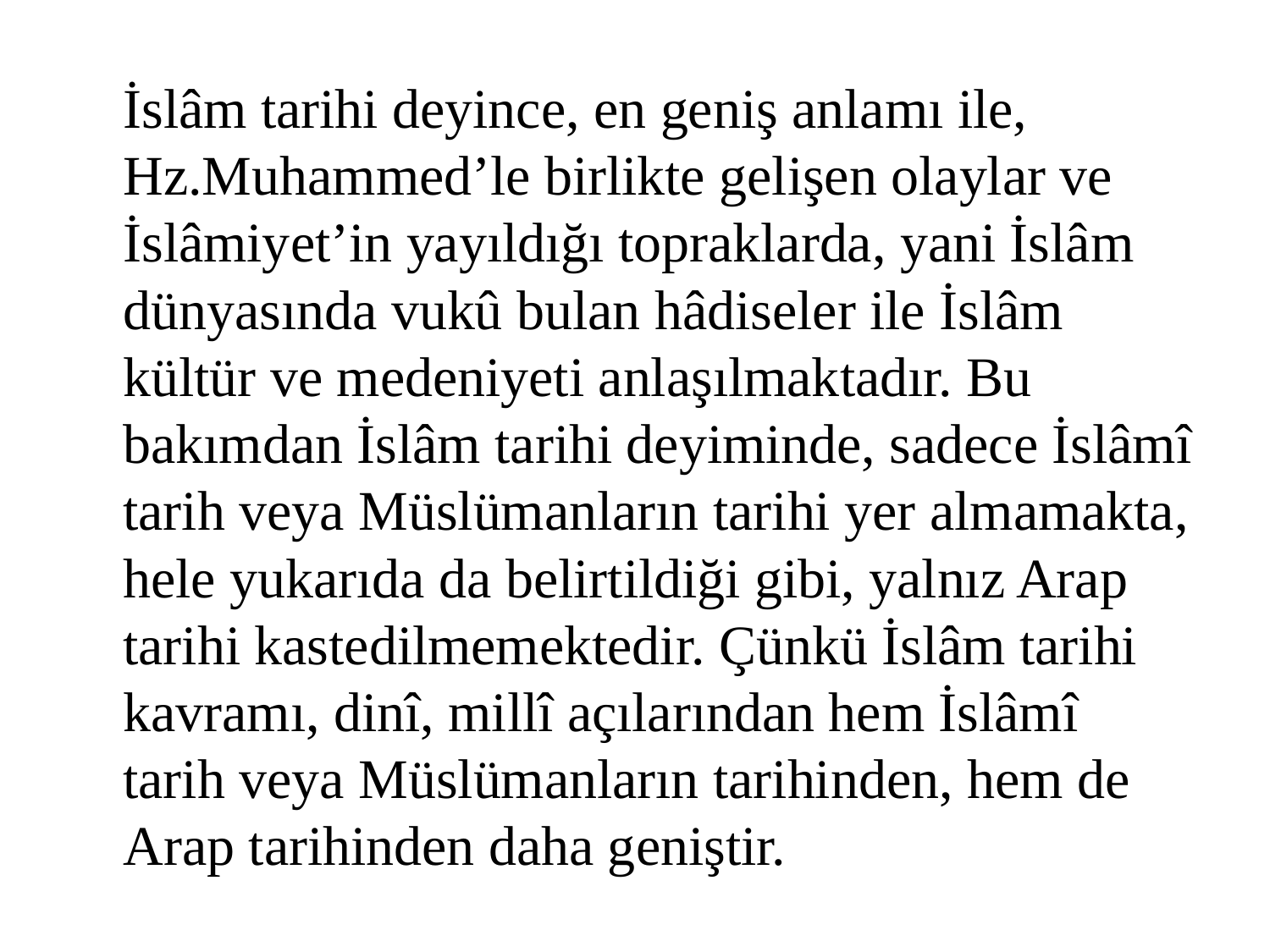

İslâm tarihi deyince, en geniş anlamı ile, Hz.Muhammed’le birlikte gelişen olaylar ve İslâmiyet’in yayıldığı topraklarda, yani İslâm dünyasında vukû bulan hâdiseler ile İslâm kültür ve medeniyeti anlaşılmaktadır. Bu bakımdan İslâm tarihi deyiminde, sadece İslâmî tarih veya Müslümanların tarihi yer almamakta, hele yukarıda da belirtildiği gibi, yalnız Arap tarihi kastedilmemektedir. Çünkü İslâm tarihi kavramı, dinî, millî açılarından hem İslâmî tarih veya Müslümanların tarihinden, hem de Arap tarihinden daha geniştir.